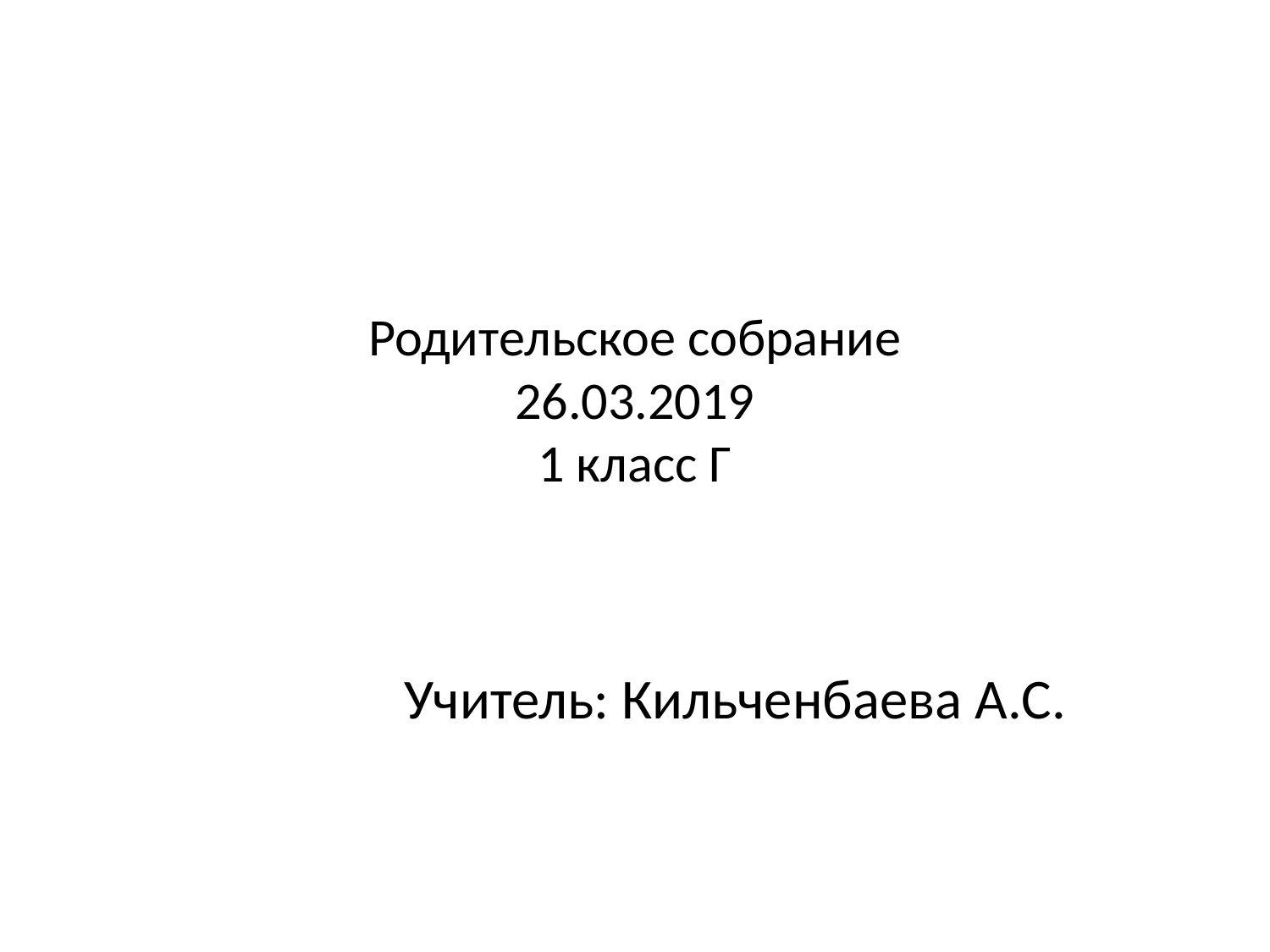

# Родительское собрание 26.03.2019 1 класс Г
Учитель: Кильченбаева А.С.